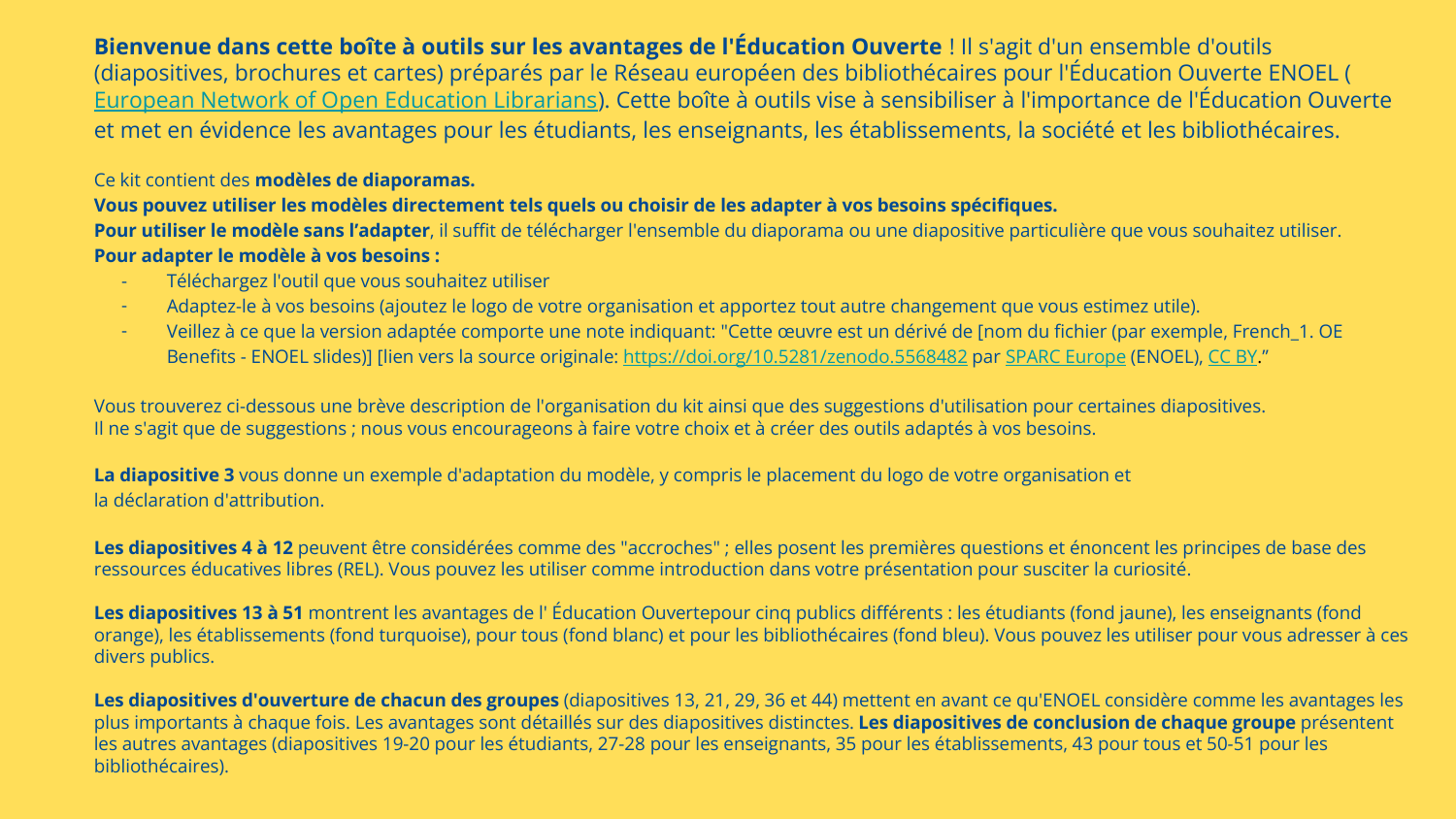

Bienvenue dans cette boîte à outils sur les avantages de l'Éducation Ouverte ! Il s'agit d'un ensemble d'outils (diapositives, brochures et cartes) préparés par le Réseau européen des bibliothécaires pour l'Éducation Ouverte ENOEL (European Network of Open Education Librarians). Cette boîte à outils vise à sensibiliser à l'importance de l'Éducation Ouverte et met en évidence les avantages pour les étudiants, les enseignants, les établissements, la société et les bibliothécaires.

Ce kit contient des modèles de diaporamas.
Vous pouvez utiliser les modèles directement tels quels ou choisir de les adapter à vos besoins spécifiques.
Pour utiliser le modèle sans l’adapter, il suffit de télécharger l'ensemble du diaporama ou une diapositive particulière que vous souhaitez utiliser.
Pour adapter le modèle à vos besoins :
Téléchargez l'outil que vous souhaitez utiliser
Adaptez-le à vos besoins (ajoutez le logo de votre organisation et apportez tout autre changement que vous estimez utile).
Veillez à ce que la version adaptée comporte une note indiquant: "Cette œuvre est un dérivé de [nom du fichier (par exemple, French_1. OE Benefits - ENOEL slides)] [lien vers la source originale: https://doi.org/10.5281/zenodo.5568482 par SPARC Europe (ENOEL), CC BY.”

Vous trouverez ci-dessous une brève description de l'organisation du kit ainsi que des suggestions d'utilisation pour certaines diapositives.
Il ne s'agit que de suggestions ; nous vous encourageons à faire votre choix et à créer des outils adaptés à vos besoins.

La diapositive 3 vous donne un exemple d'adaptation du modèle, y compris le placement du logo de votre organisation et
la déclaration d'attribution.

Les diapositives 4 à 12 peuvent être considérées comme des "accroches" ; elles posent les premières questions et énoncent les principes de base des ressources éducatives libres (REL). Vous pouvez les utiliser comme introduction dans votre présentation pour susciter la curiosité.
Les diapositives 13 à 51 montrent les avantages de l' Éducation Ouvertepour cinq publics différents : les étudiants (fond jaune), les enseignants (fond orange), les établissements (fond turquoise), pour tous (fond blanc) et pour les bibliothécaires (fond bleu). Vous pouvez les utiliser pour vous adresser à ces divers publics.

Les diapositives d'ouverture de chacun des groupes (diapositives 13, 21, 29, 36 et 44) mettent en avant ce qu'ENOEL considère comme les avantages les plus importants à chaque fois. Les avantages sont détaillés sur des diapositives distinctes. Les diapositives de conclusion de chaque groupe présentent les autres avantages (diapositives 19-20 pour les étudiants, 27-28 pour les enseignants, 35 pour les établissements, 43 pour tous et 50-51 pour les bibliothécaires).